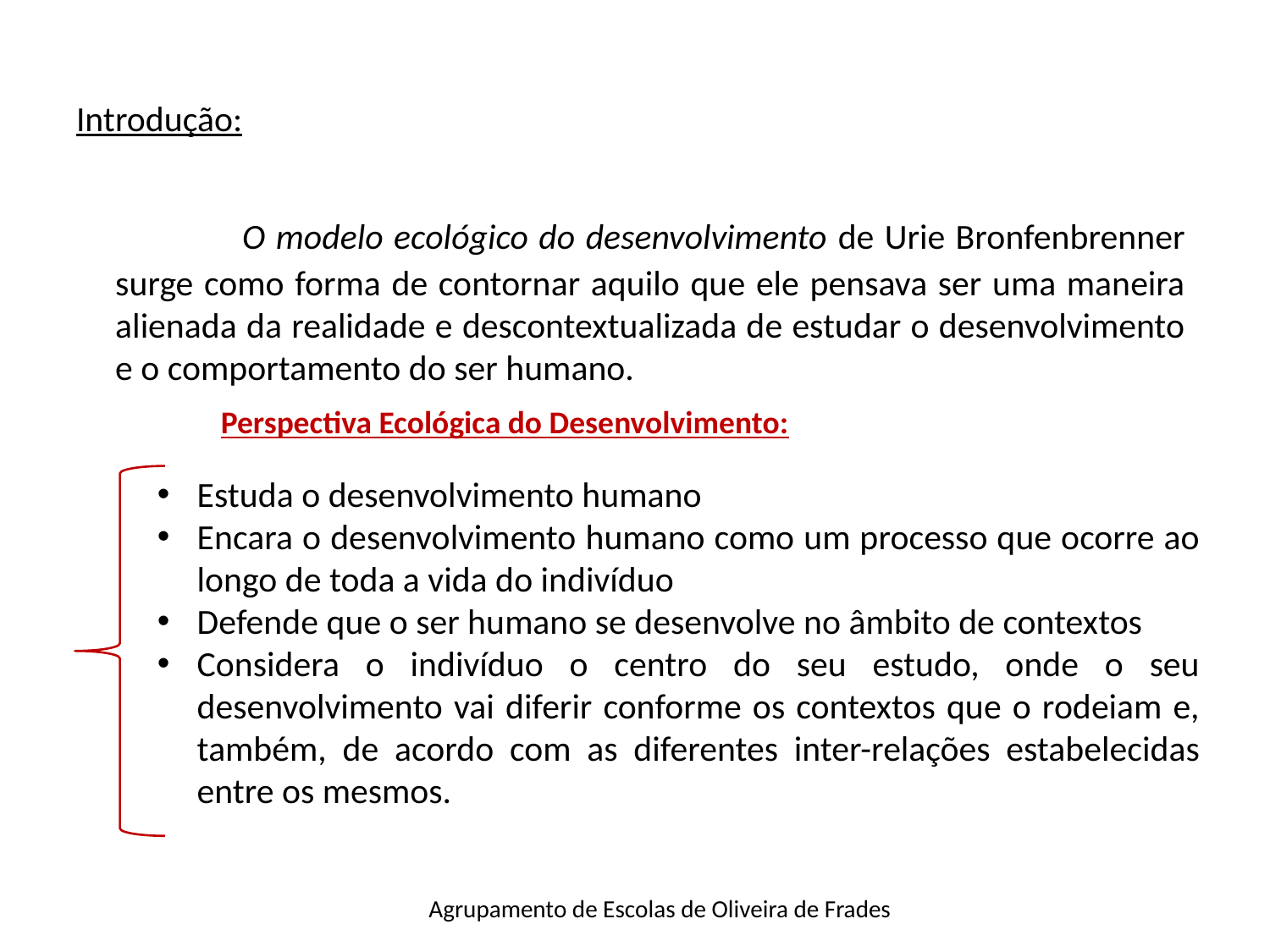

# Introdução:
		O modelo ecológico do desenvolvimento de Urie Bronfenbrenner surge como forma de contornar aquilo que ele pensava ser uma maneira alienada da realidade e descontextualizada de estudar o desenvolvimento e o comportamento do ser humano.
Perspectiva Ecológica do Desenvolvimento:

Estuda o desenvolvimento humano
Encara o desenvolvimento humano como um processo que ocorre ao longo de toda a vida do indivíduo
Defende que o ser humano se desenvolve no âmbito de contextos
Considera o indivíduo o centro do seu estudo, onde o seu desenvolvimento vai diferir conforme os contextos que o rodeiam e, também, de acordo com as diferentes inter-relações estabelecidas entre os mesmos.
Agrupamento de Escolas de Oliveira de Frades